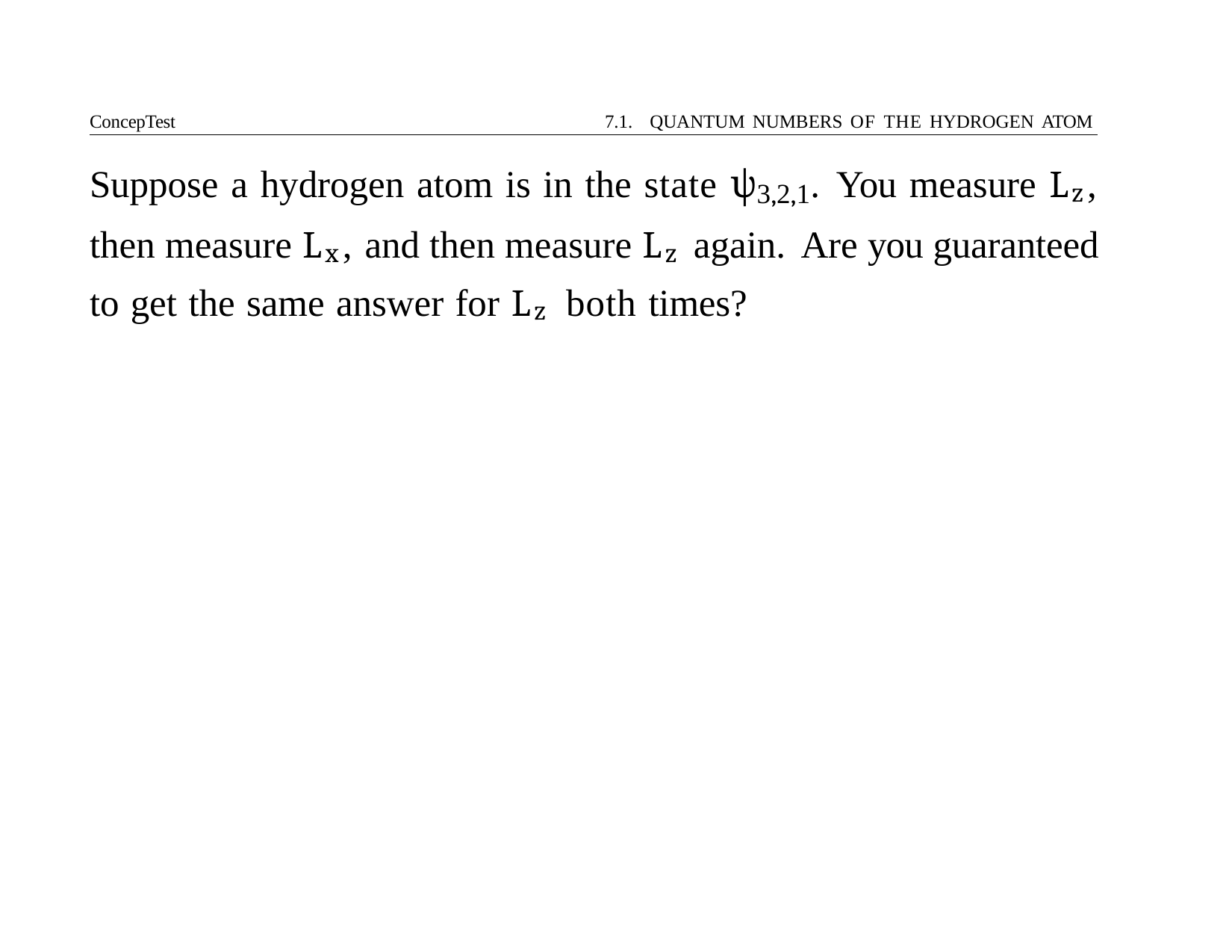

ConcepTest	7.1.  QUANTUM NUMBERS OF THE HYDROGEN ATOM

# Suppose a hydrogen atom is in the state ψ3,2,1. You measure Lz, then measure Lx, and then measure Lz again. Are you guaranteed to get the same answer for Lz both times?